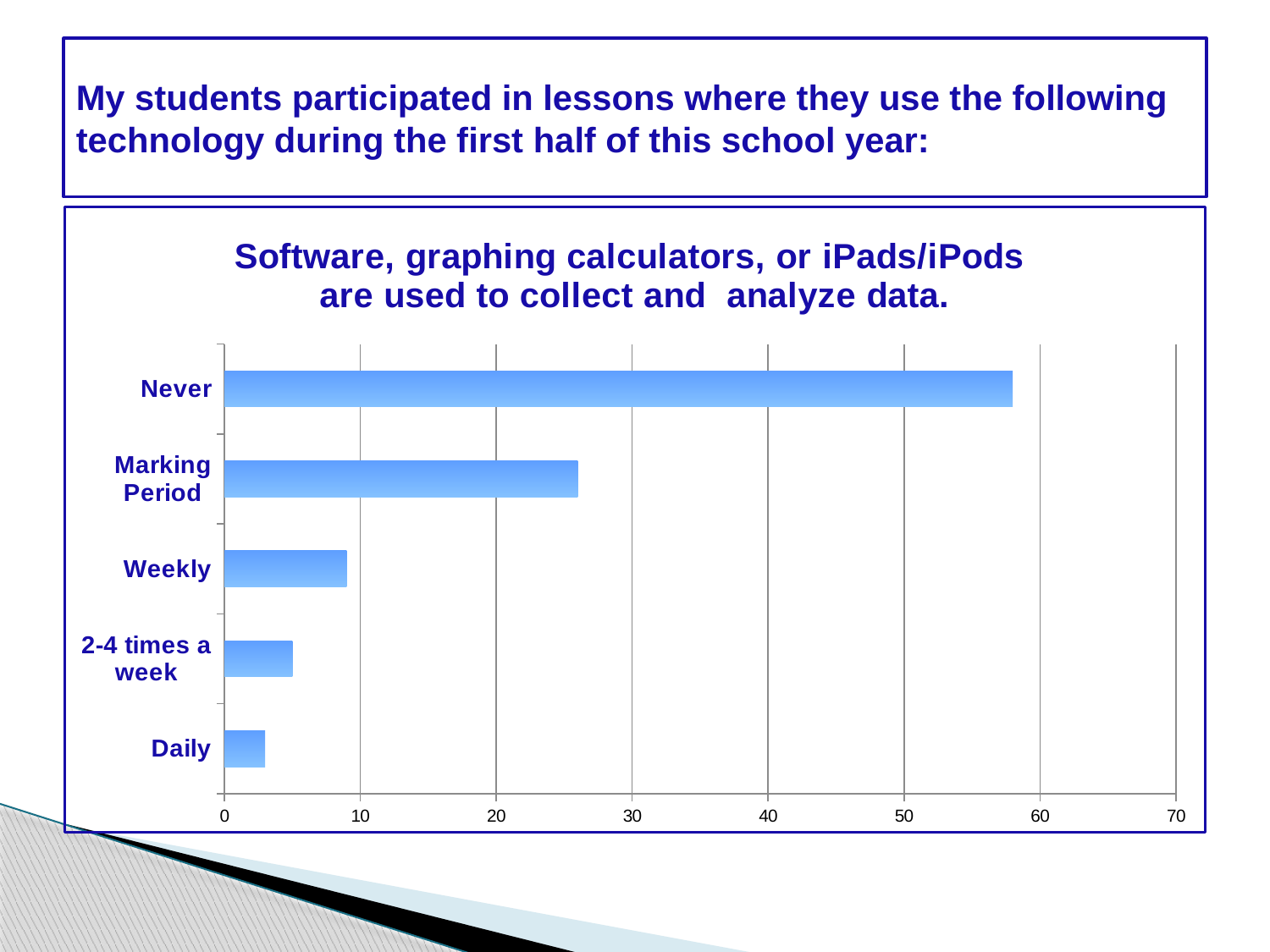

# My students participated in lessons where they use the following technology during the first half of this school year:

### Chart: Software, graphing calculators, or iPads/iPods
are used to collect and  analyze data.

| Category | Total |
|---|---|
| Daily | 3.0 |
| 2-4 times a week | 5.0 |
| Weekly | 9.0 |
| Marking Period | 26.0 |
| Never | 58.0 |